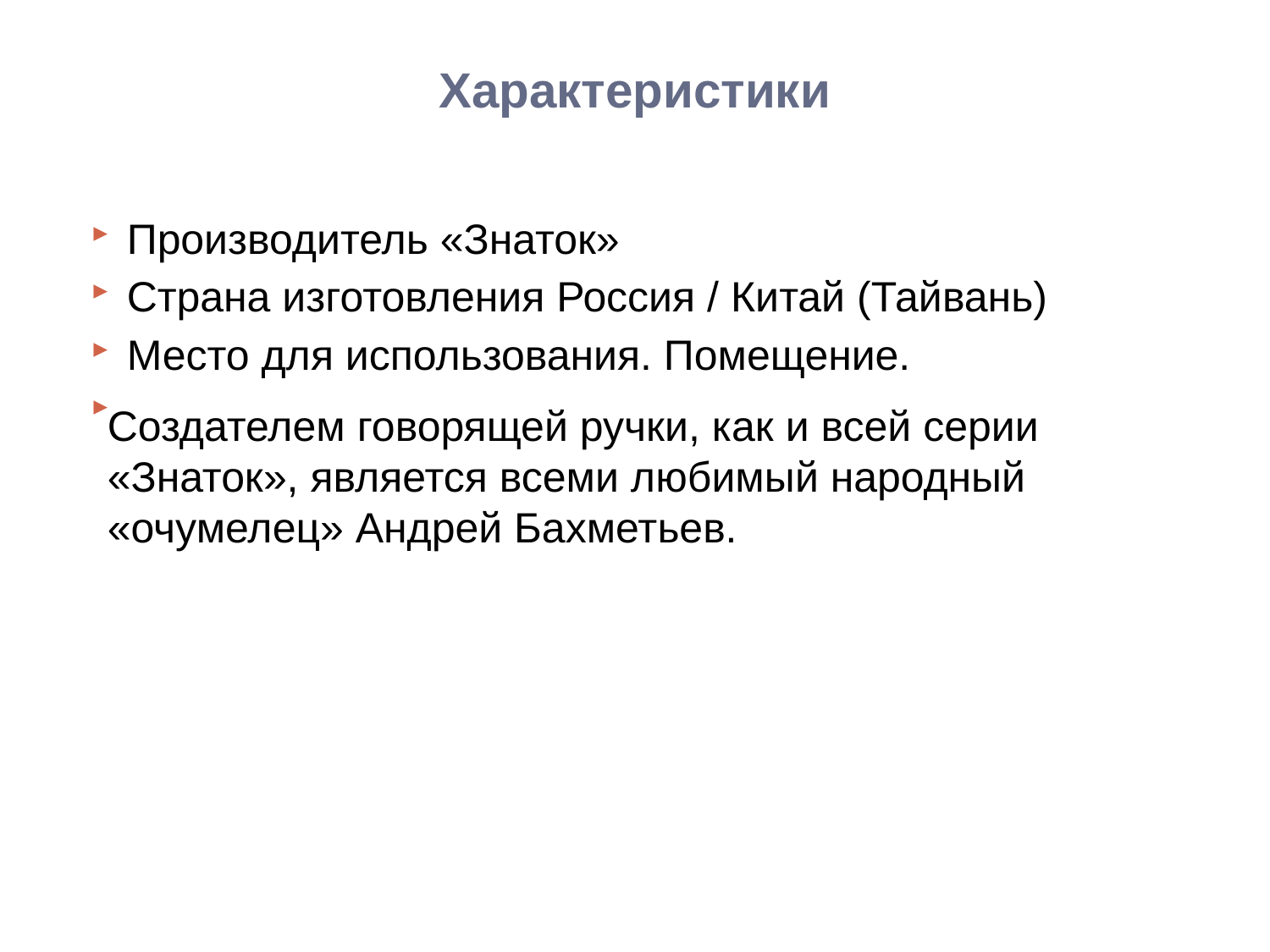

# Характеристики
Производитель «Знаток»
Страна изготовления Россия / Китай (Тайвань)
Место для использования. Помещение.

Создателем говорящей ручки, как и всей серии «Знаток», является всеми любимый народный «очумелец» Андрей Бахметьев.
15